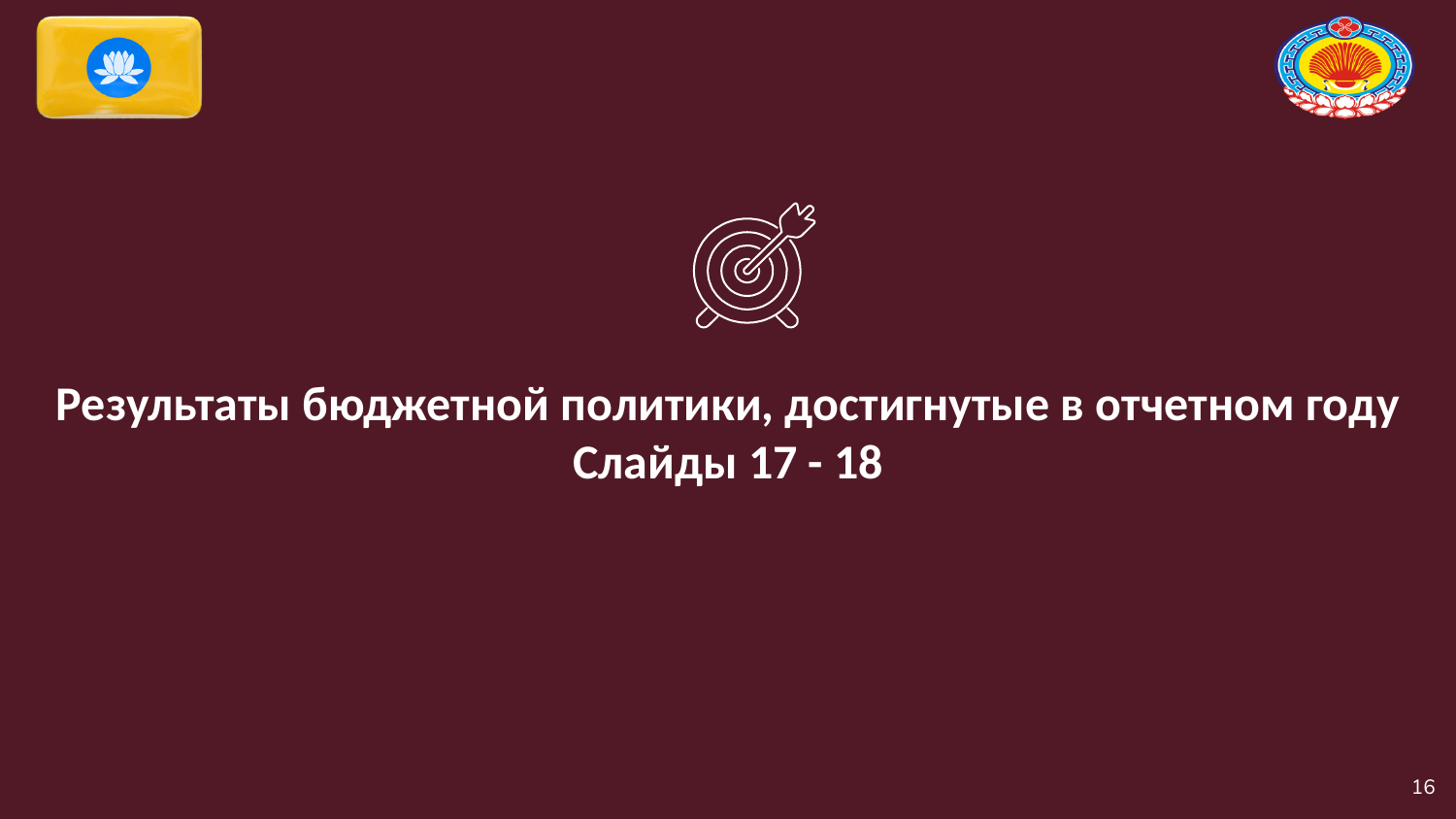

Результаты бюджетной политики, достигнутые в отчетном году
Слайды 17 - 18
16